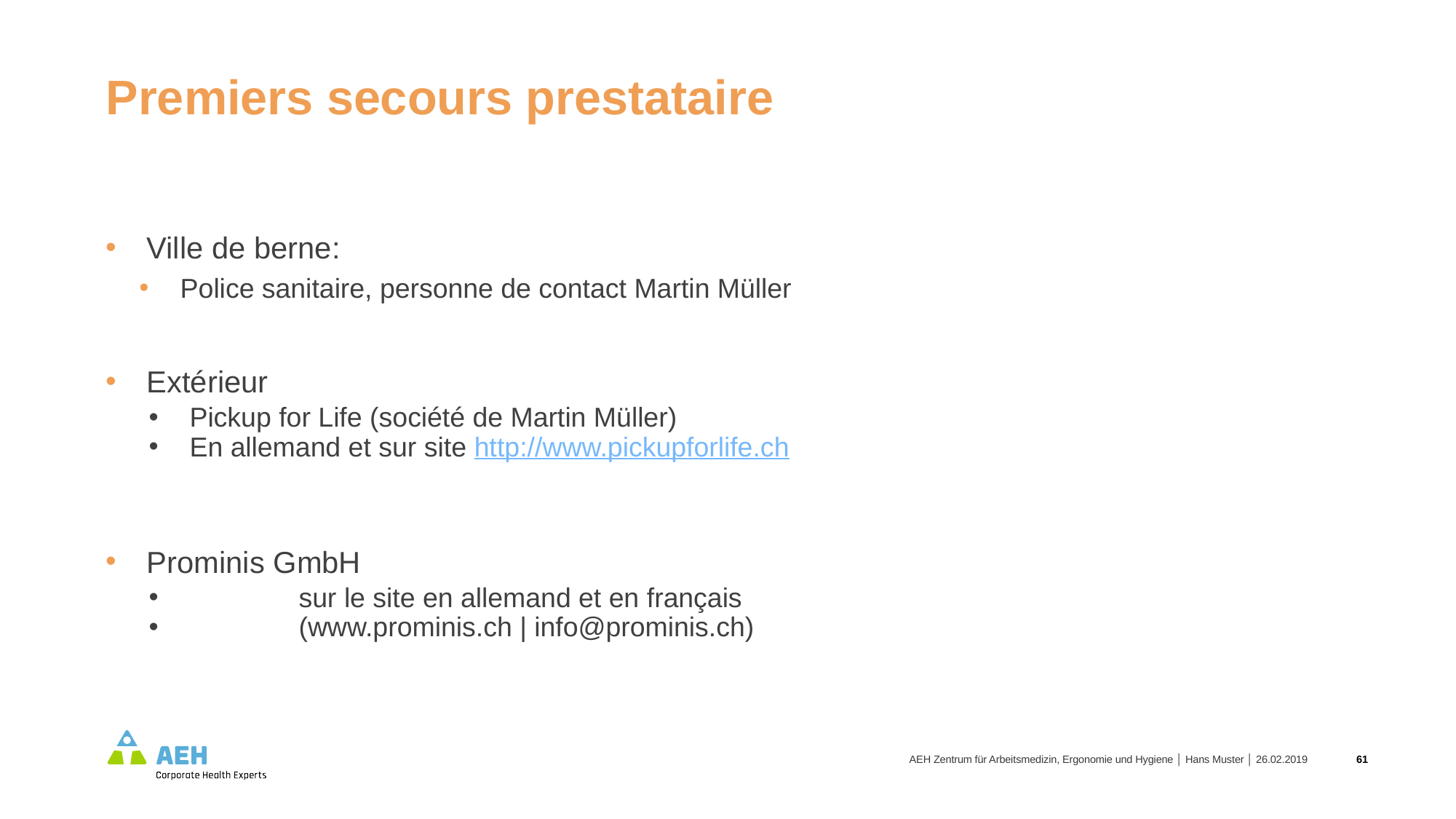

Premiers secours prestataire
Ville de berne:
Police sanitaire, personne de contact Martin Müller

Extérieur
Pickup for Life (société de Martin Müller)
En allemand et sur site http://www.pickupforlife.ch

Prominis GmbH
	sur le site en allemand et en français
	(www.prominis.ch | info@prominis.ch)

AEH Zentrum für Arbeitsmedizin, Ergonomie und Hygiene │ Hans Muster │ 26.02.2019